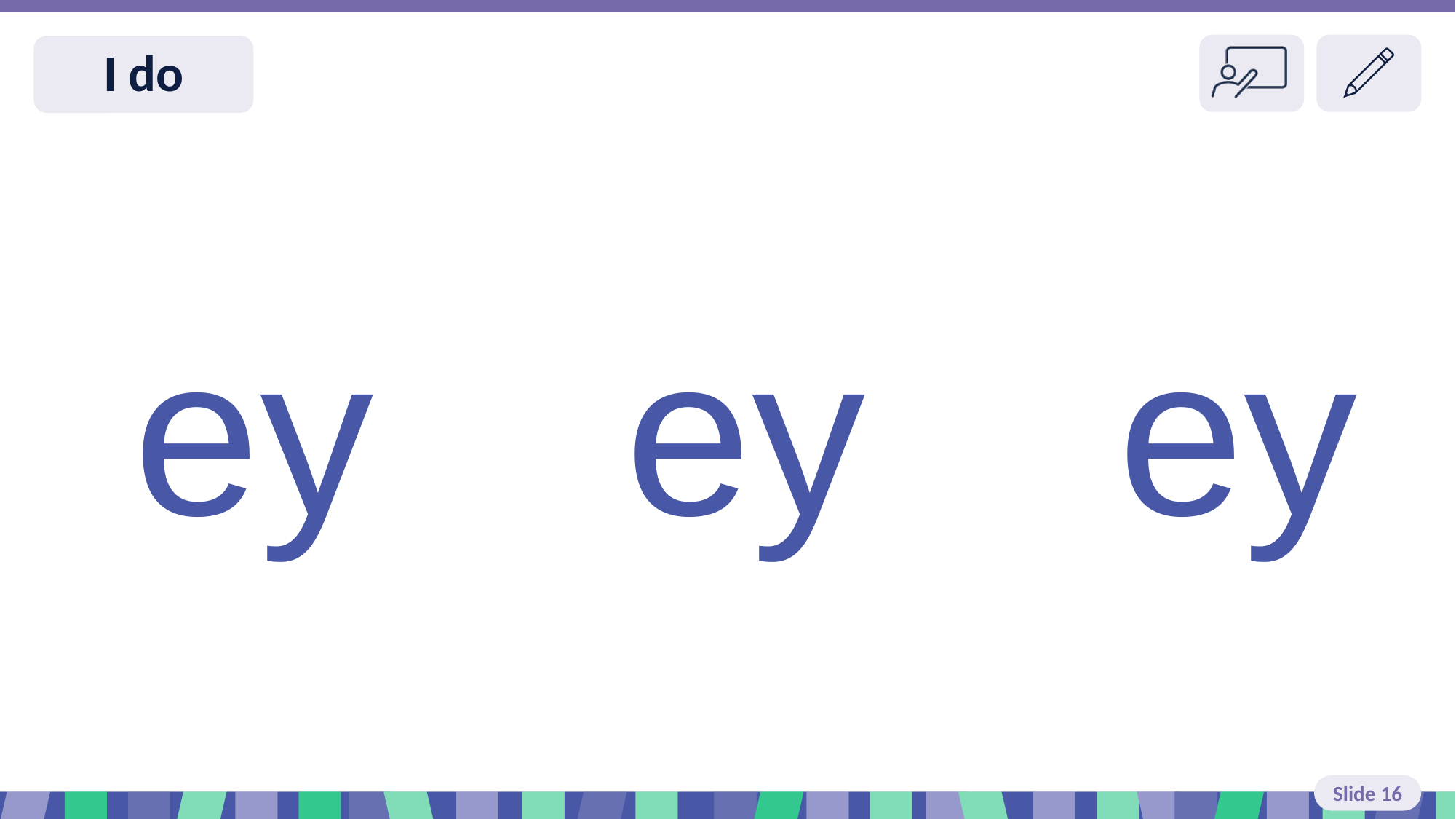

# Slide 16 I do
 ey    ey    ey